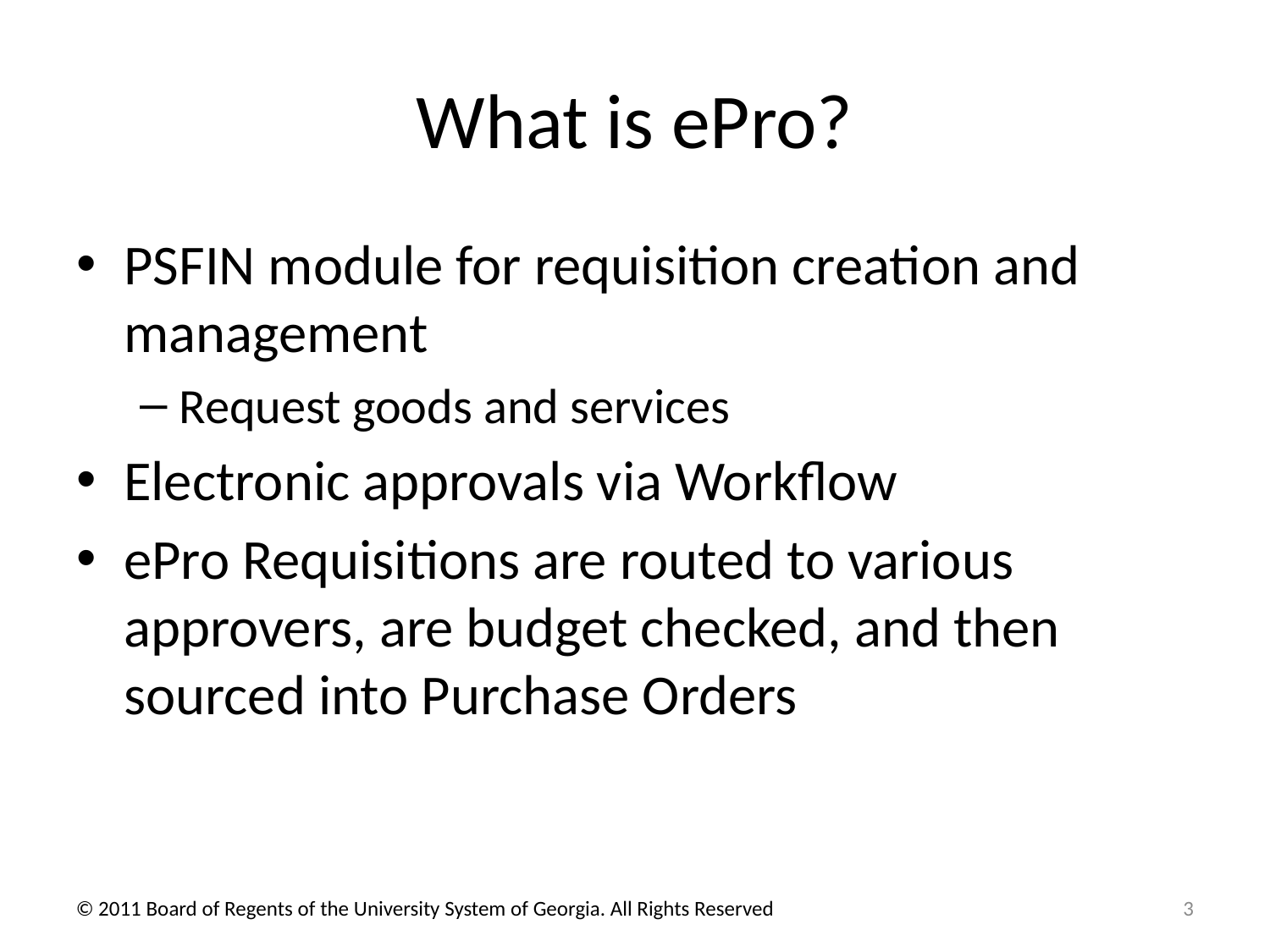

# What is ePro?
PSFIN module for requisition creation and management
Request goods and services
Electronic approvals via Workflow
ePro Requisitions are routed to various approvers, are budget checked, and then sourced into Purchase Orders
© 2011 Board of Regents of the University System of Georgia. All Rights Reserved
3